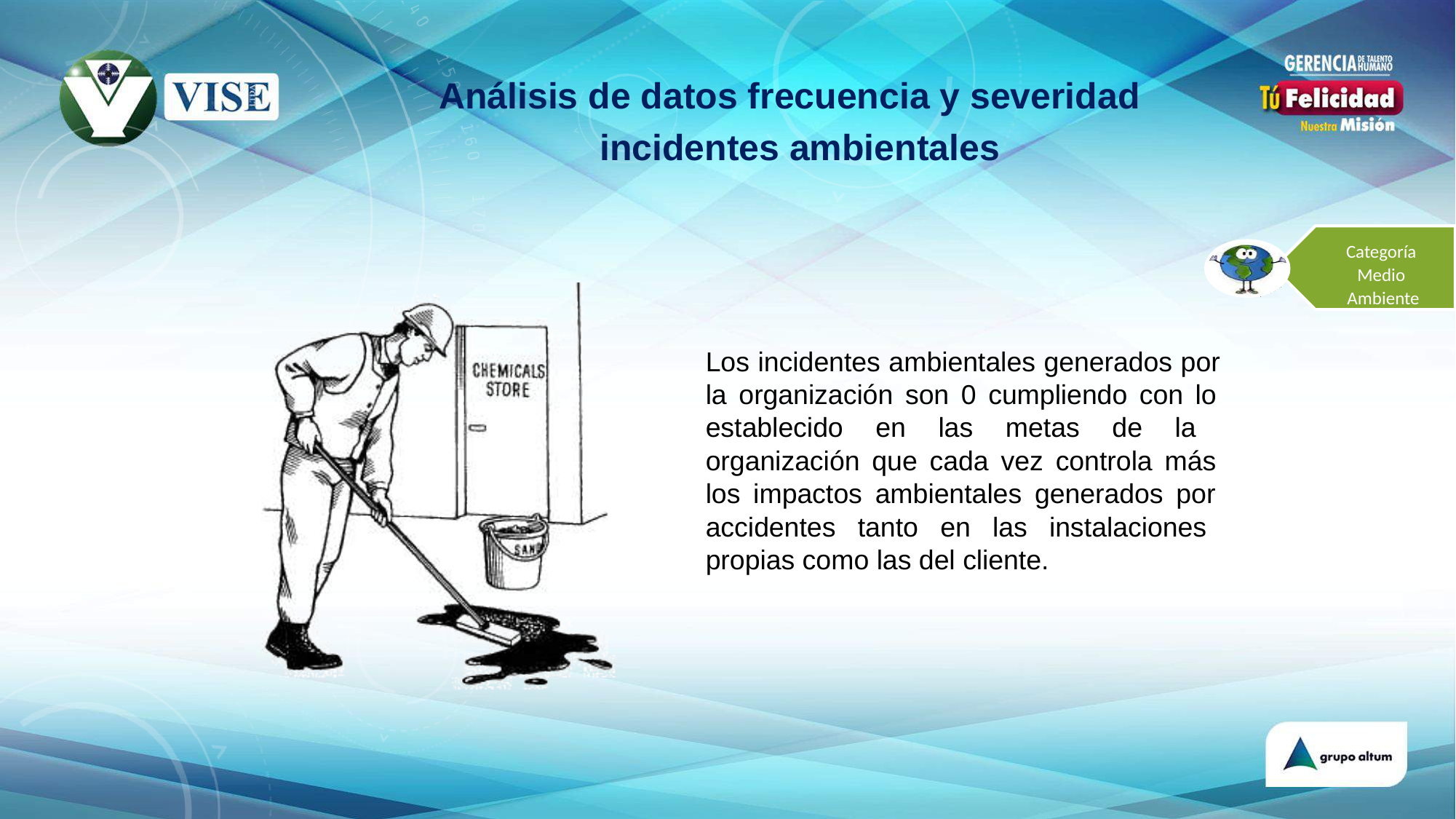

# Análisis de datos frecuencia y severidad  incidentes ambientales

Categoría  Medio  Ambiente

Los incidentes ambientales generados por  la organización son 0 cumpliendo con lo  establecido en las metas de la  organización que cada vez controla más  los impactos ambientales generados por  accidentes tanto en las instalaciones  propias como las del cliente.